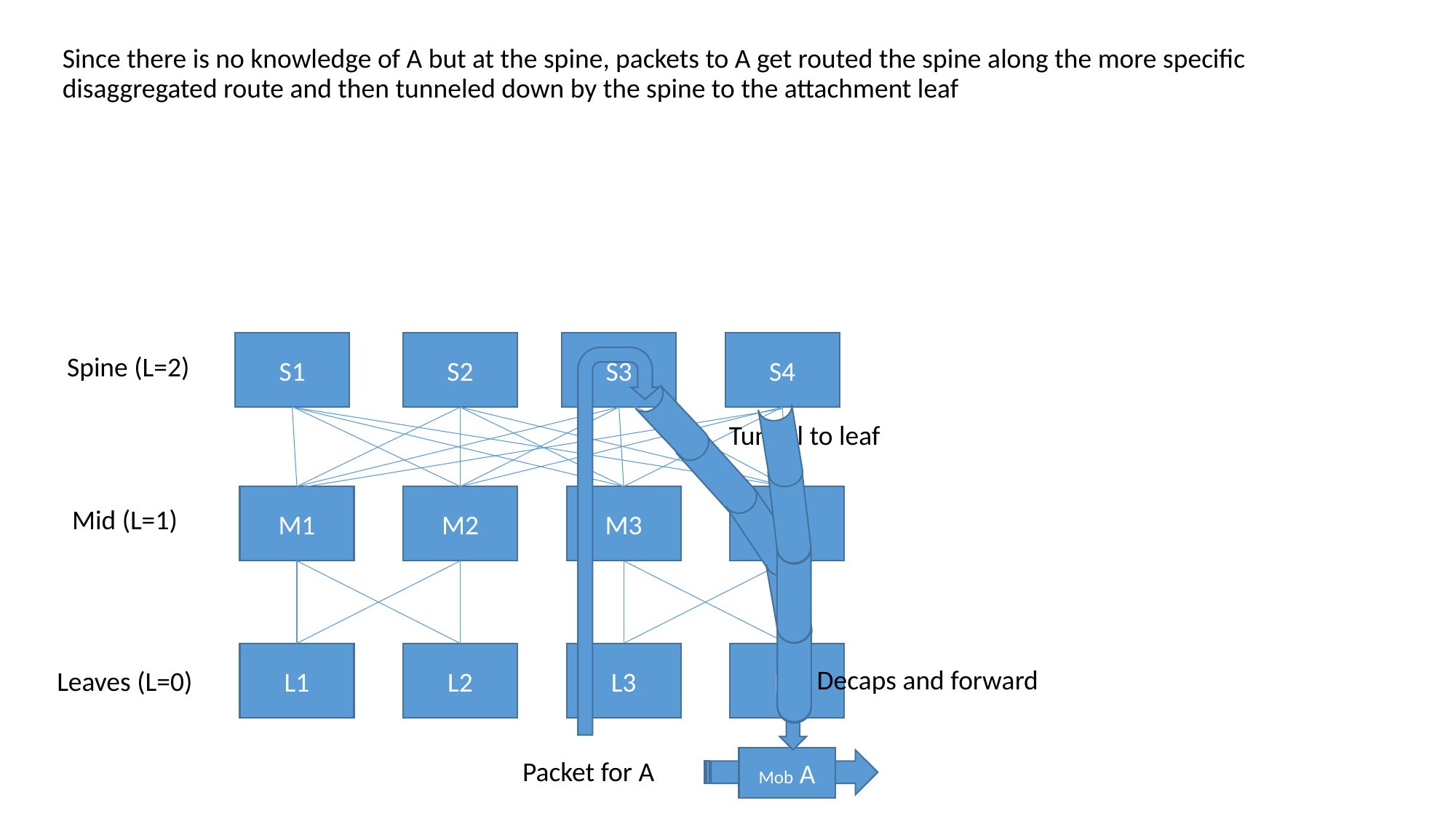

Since there is no knowledge of A but at the spine, packets to A get routed the spine along the more specific disaggregated route and then tunneled down by the spine to the attachment leaf
S1
S2
S3
S4
Spine (L=2)

Tunnel to leaf

M1
M2
M3
M4
Mid (L=1)

L1
L2
L3
L4
Decaps and forward

Leaves (L=0)

Mob A
Packet for A